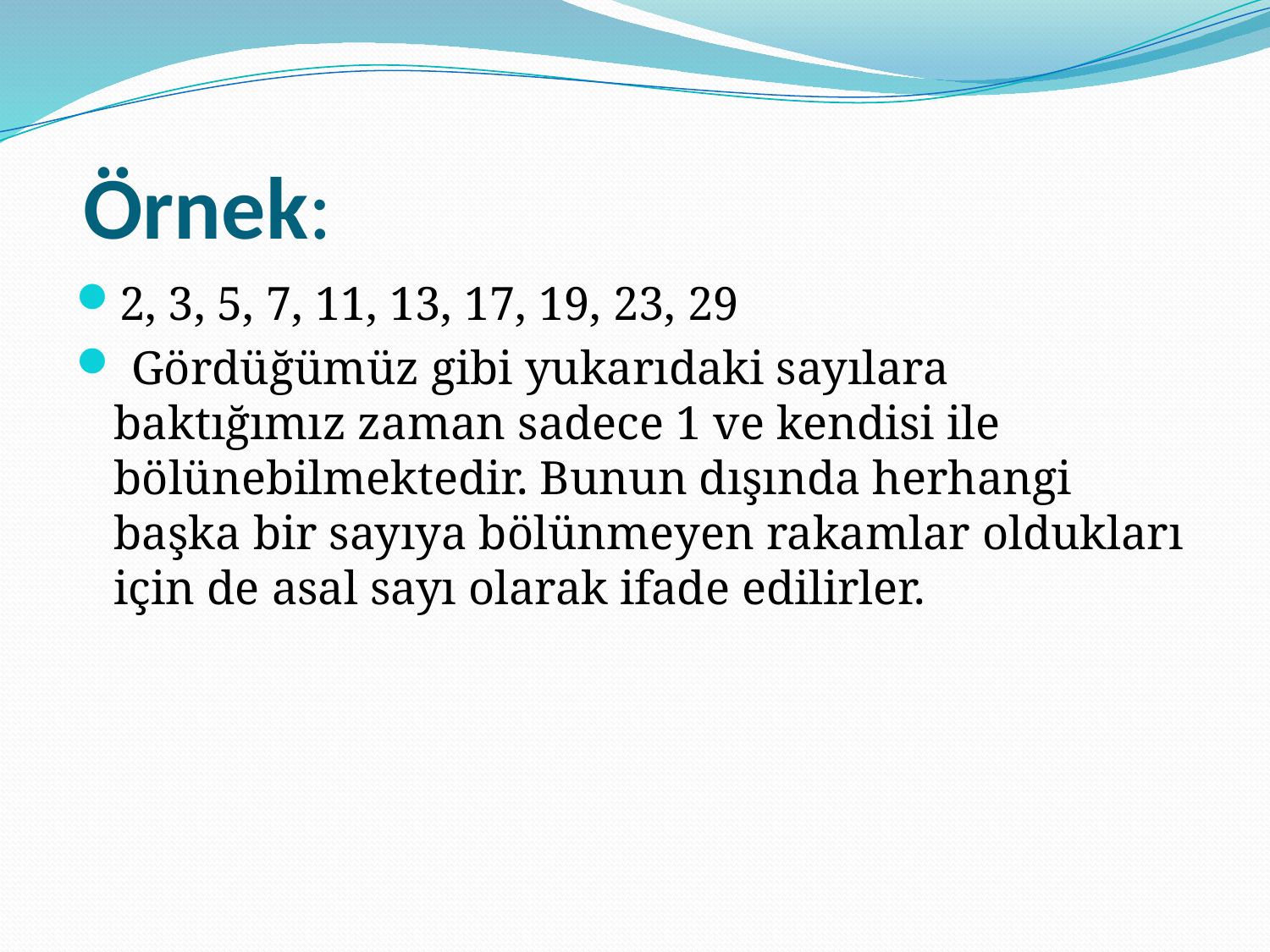

# Örnek:
2, 3, 5, 7, 11, 13, 17, 19, 23, 29
 Gördüğümüz gibi yukarıdaki sayılara baktığımız zaman sadece 1 ve kendisi ile bölünebilmektedir. Bunun dışında herhangi başka bir sayıya bölünmeyen rakamlar oldukları için de asal sayı olarak ifade edilirler.